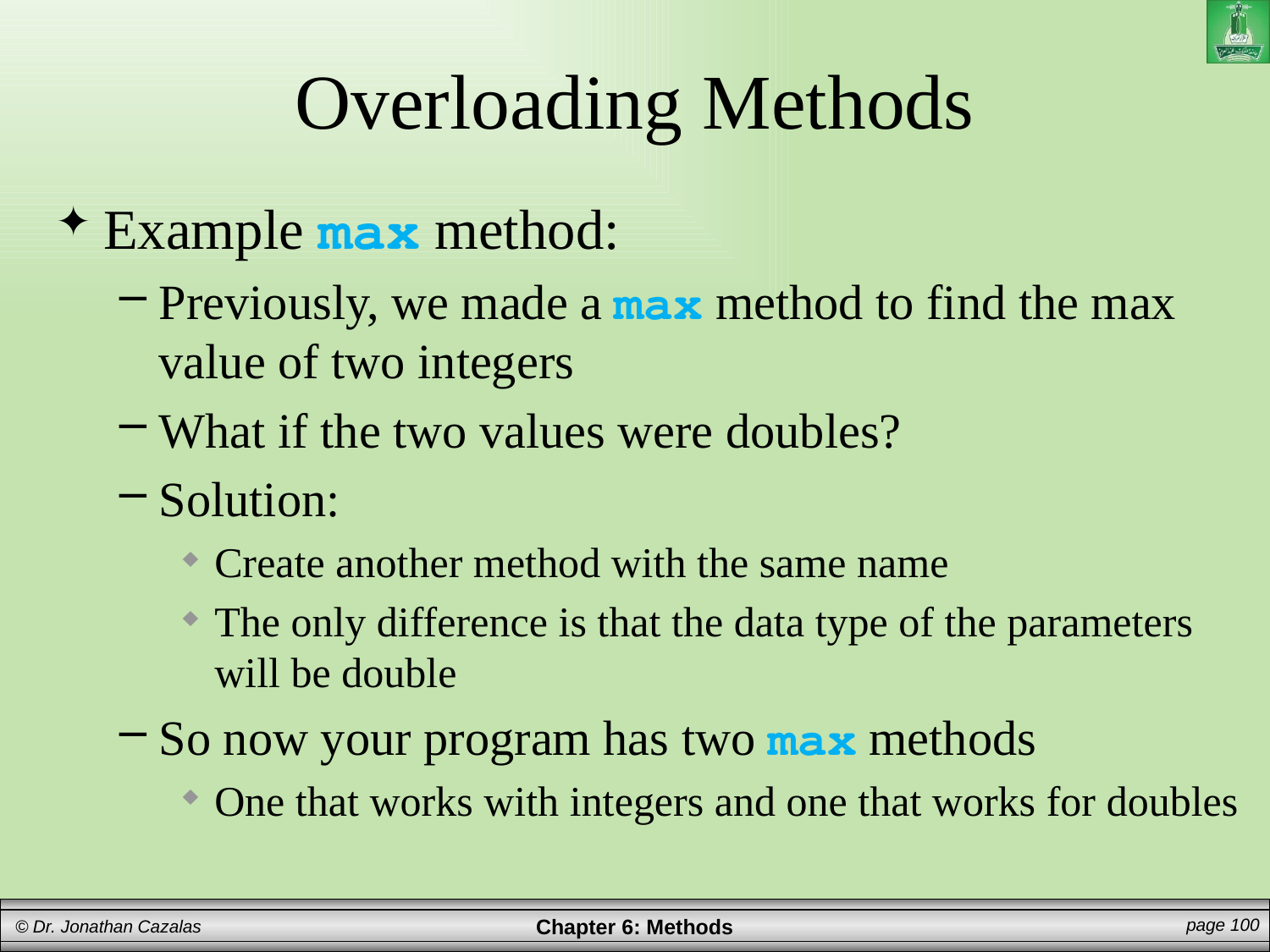

# Overloading Methods
Example max method:
Previously, we made a max method to find the max value of two integers
What if the two values were doubles?
Solution:
Create another method with the same name
The only difference is that the data type of the parameters will be double
So now your program has two max methods
One that works with integers and one that works for doubles